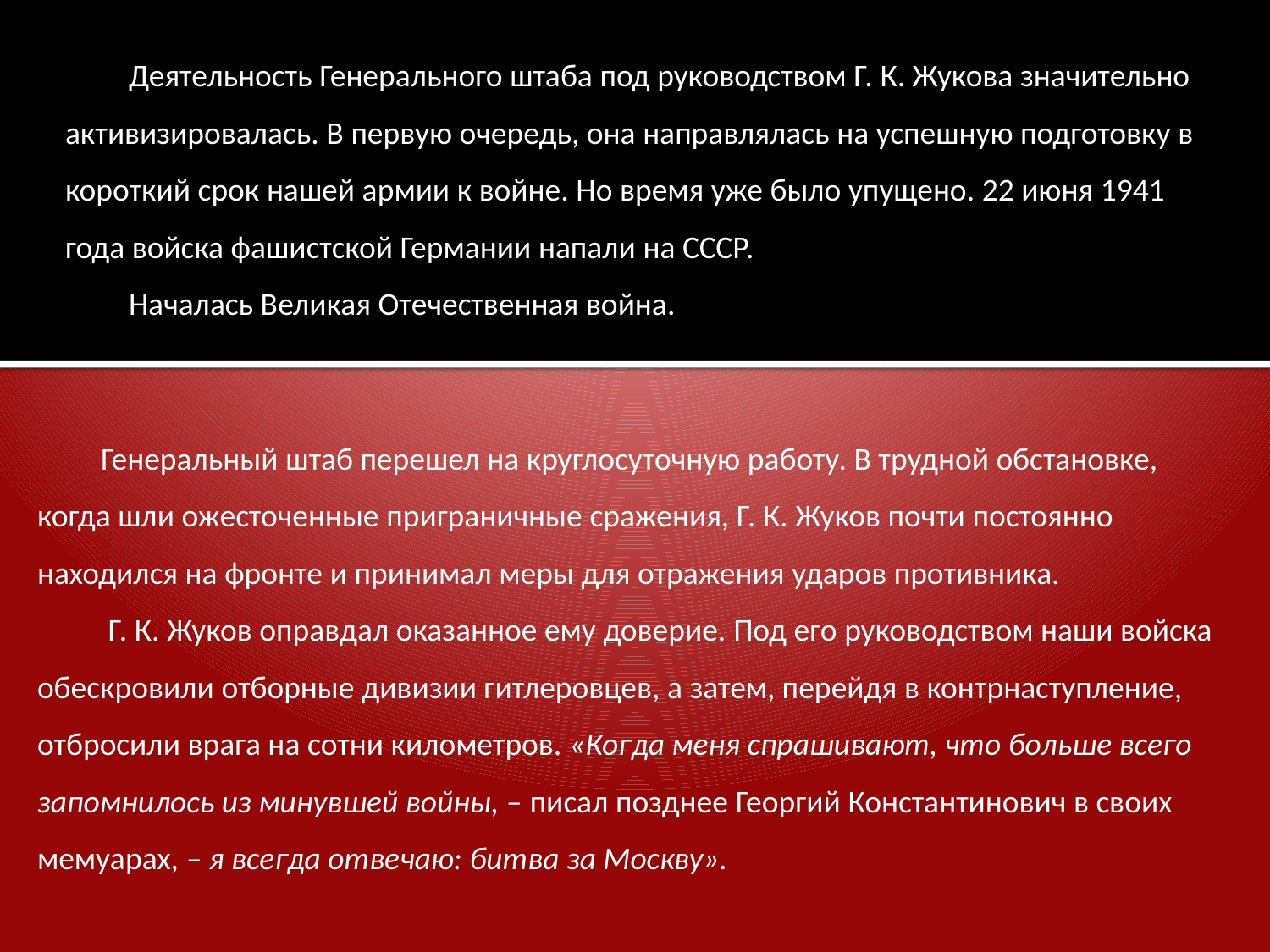

Деятельность Генерального штаба под руководством Г. К. Жукова значительно активизировалась. В первую очередь, она направлялась на успешную подготовку в короткий срок нашей армии к войне. Но время уже было упущено. 22 июня 1941 года войска фашистской Германии напали на СССР.
Началась Великая Отечественная война.
Генеральный штаб перешел на круглосуточную работу. В трудной обстановке, когда шли ожесточенные приграничные сражения, Г. К. Жуков почти постоянно находился на фронте и принимал меры для отражения ударов противника.
 Г. К. Жуков оправдал оказанное ему доверие. Под его руководством наши войска обескровили отборные дивизии гитлеровцев, а затем, перейдя в контрнаступление, отбросили врага на сотни километров. «Когда меня спрашивают, что больше всего запомнилось из минувшей войны, – писал позднее Георгий Константинович в своих мемуарах, – я всегда отвечаю: битва за Москву».